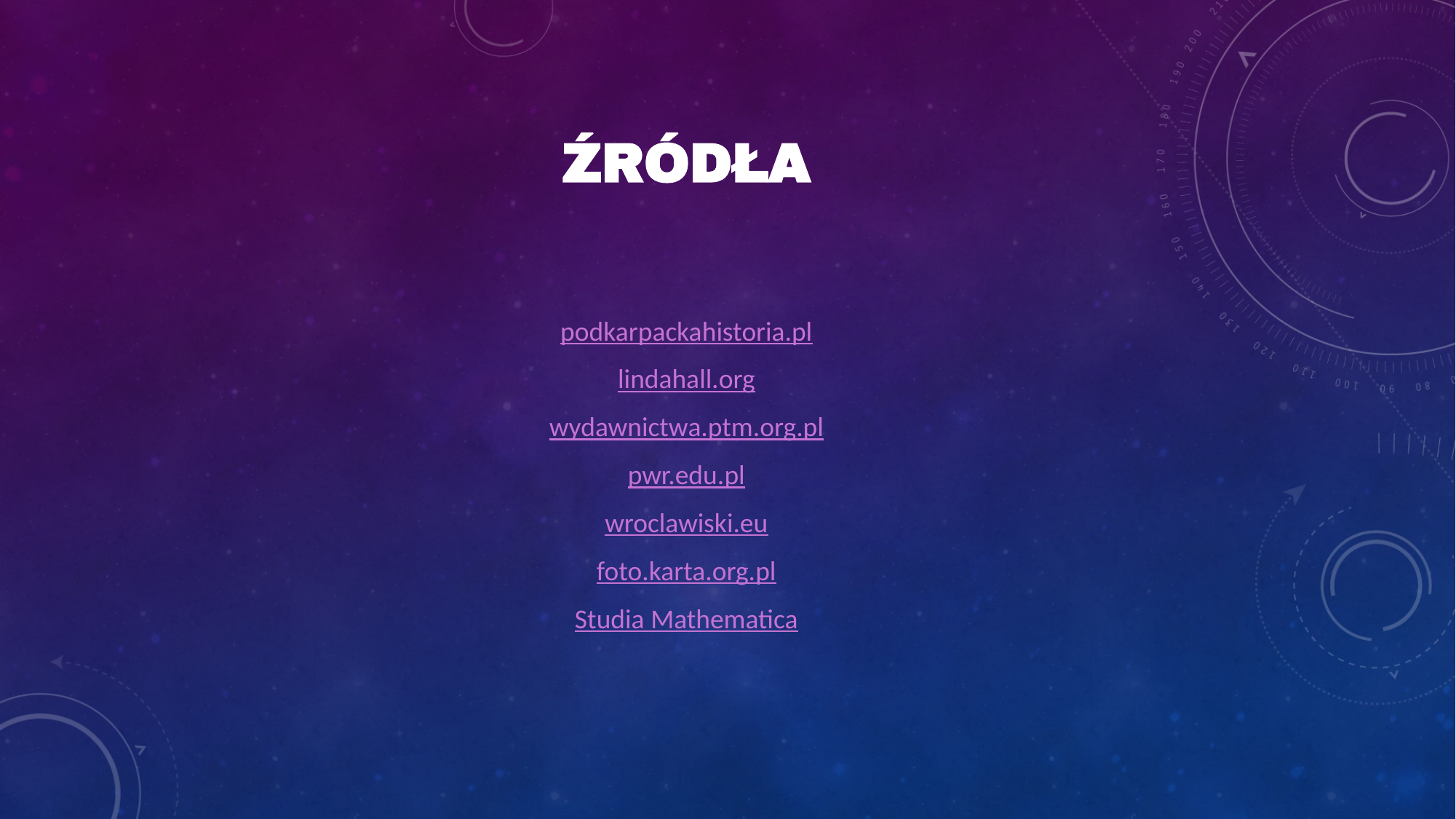

# źródła
podkarpackahistoria.pl
lindahall.org
wydawnictwa.ptm.org.pl
pwr.edu.pl
wroclawiski.eu
foto.karta.org.pl
Studia Mathematica